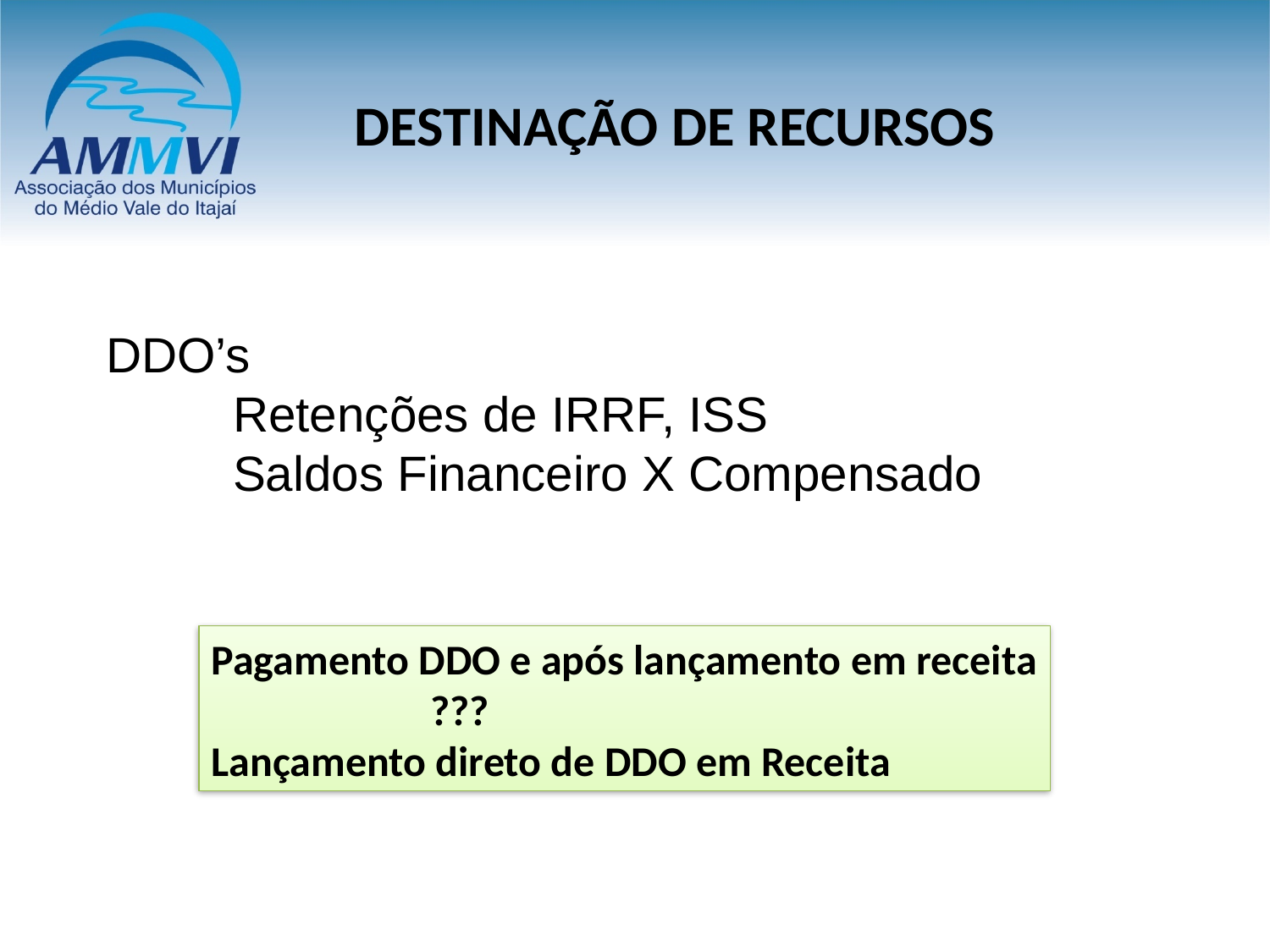

# DESTINAÇÃO DE RECURSOS

DDO’s
	Retenções de IRRF, ISS
	Saldos Financeiro X Compensado
Pagamento DDO e após lançamento em receita
                       ???
Lançamento direto de DDO em Receita